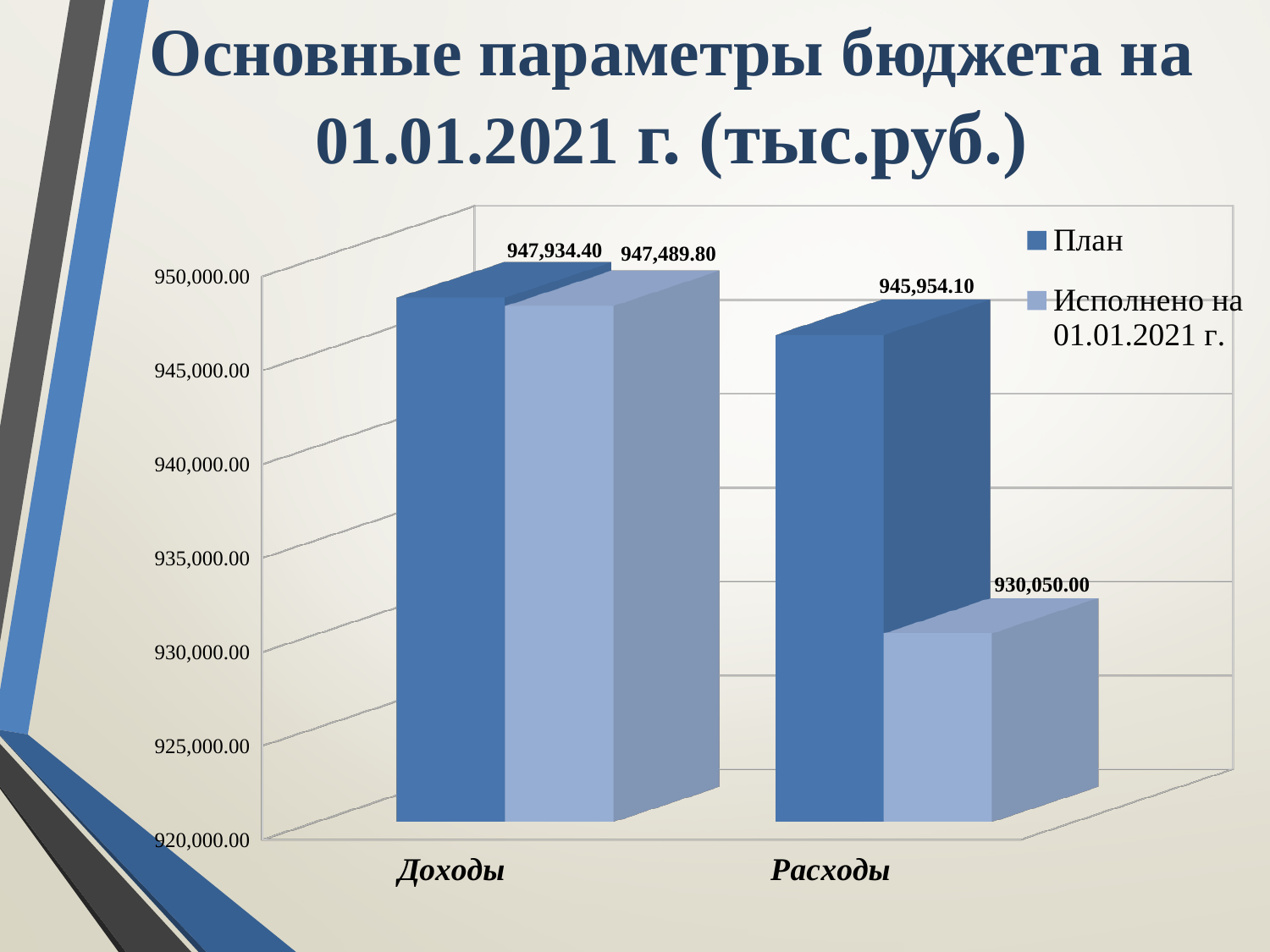

# Основные параметры бюджета на 01.01.2021 г. (тыс.руб.)

[unsupported chart]